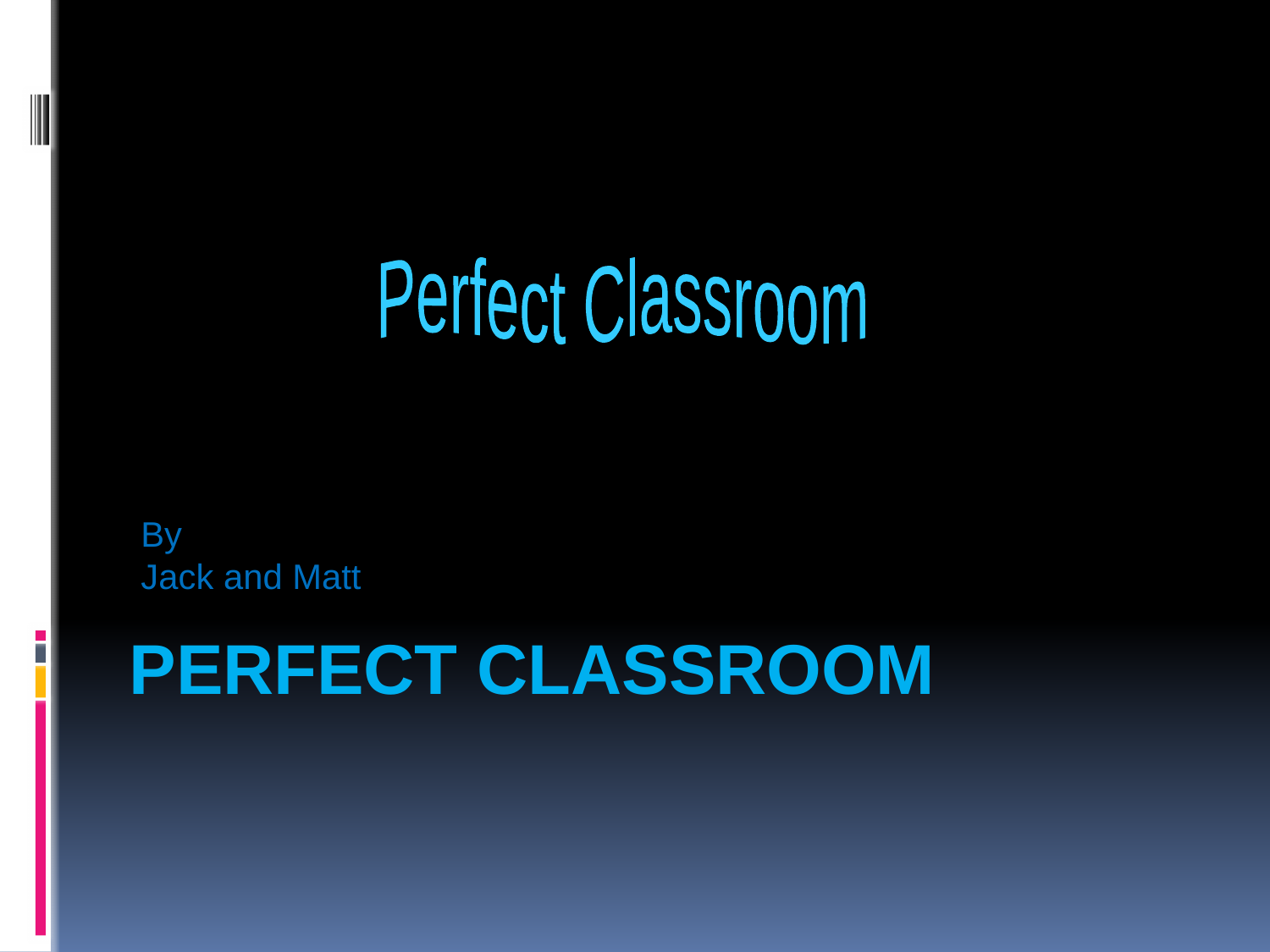

Perfect Classroom
By
Jack and Matt
# Perfect Classroom